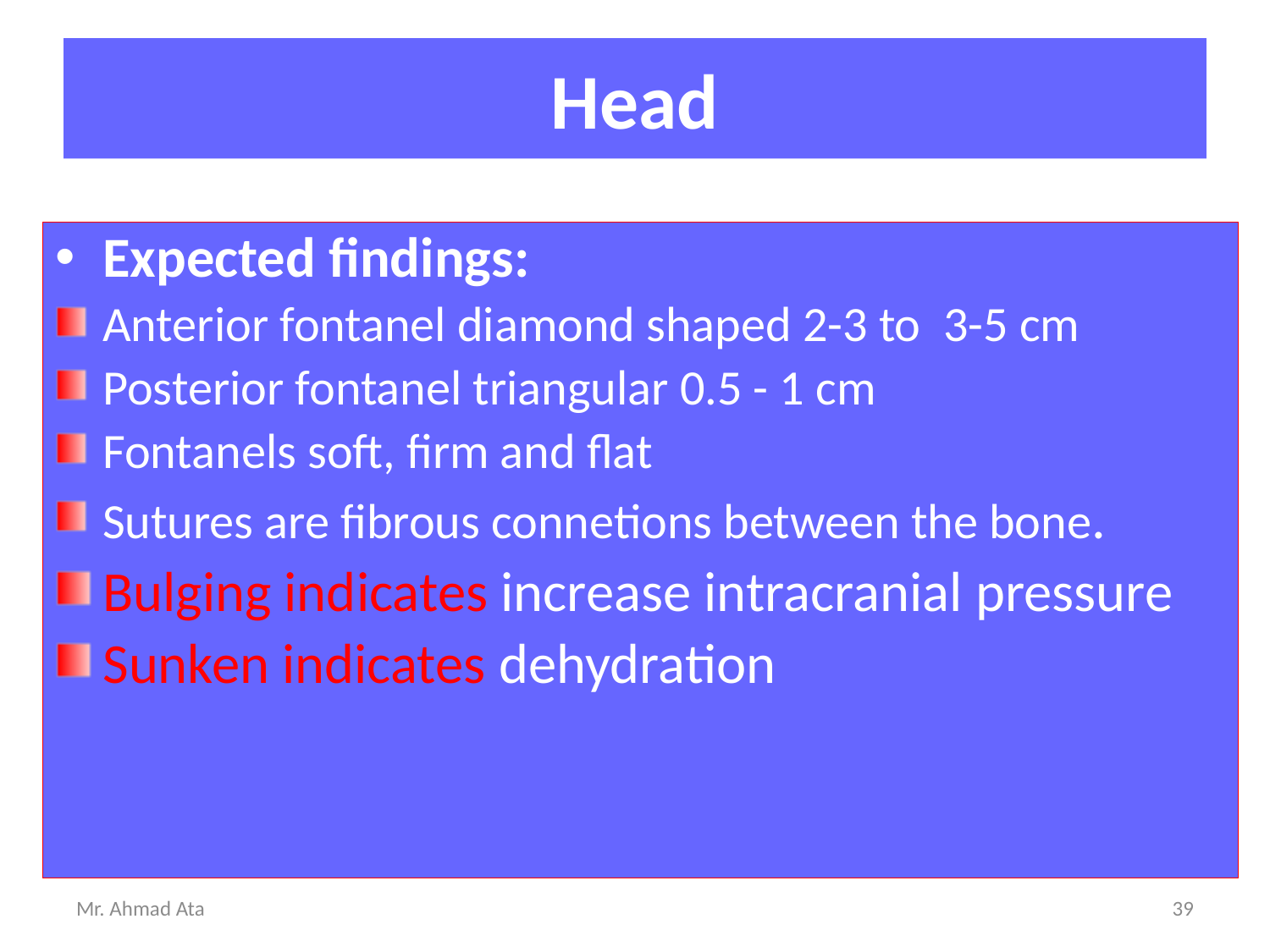

# Head
Expected findings:
Anterior fontanel diamond shaped 2-3 to  3-5 cm
Posterior fontanel triangular 0.5 - 1 cm
Fontanels soft, firm and flat
Sutures are fibrous connetions between the bone.
Bulging indicates increase intracranial pressure
Sunken indicates dehydration
Mr. Ahmad Ata
39